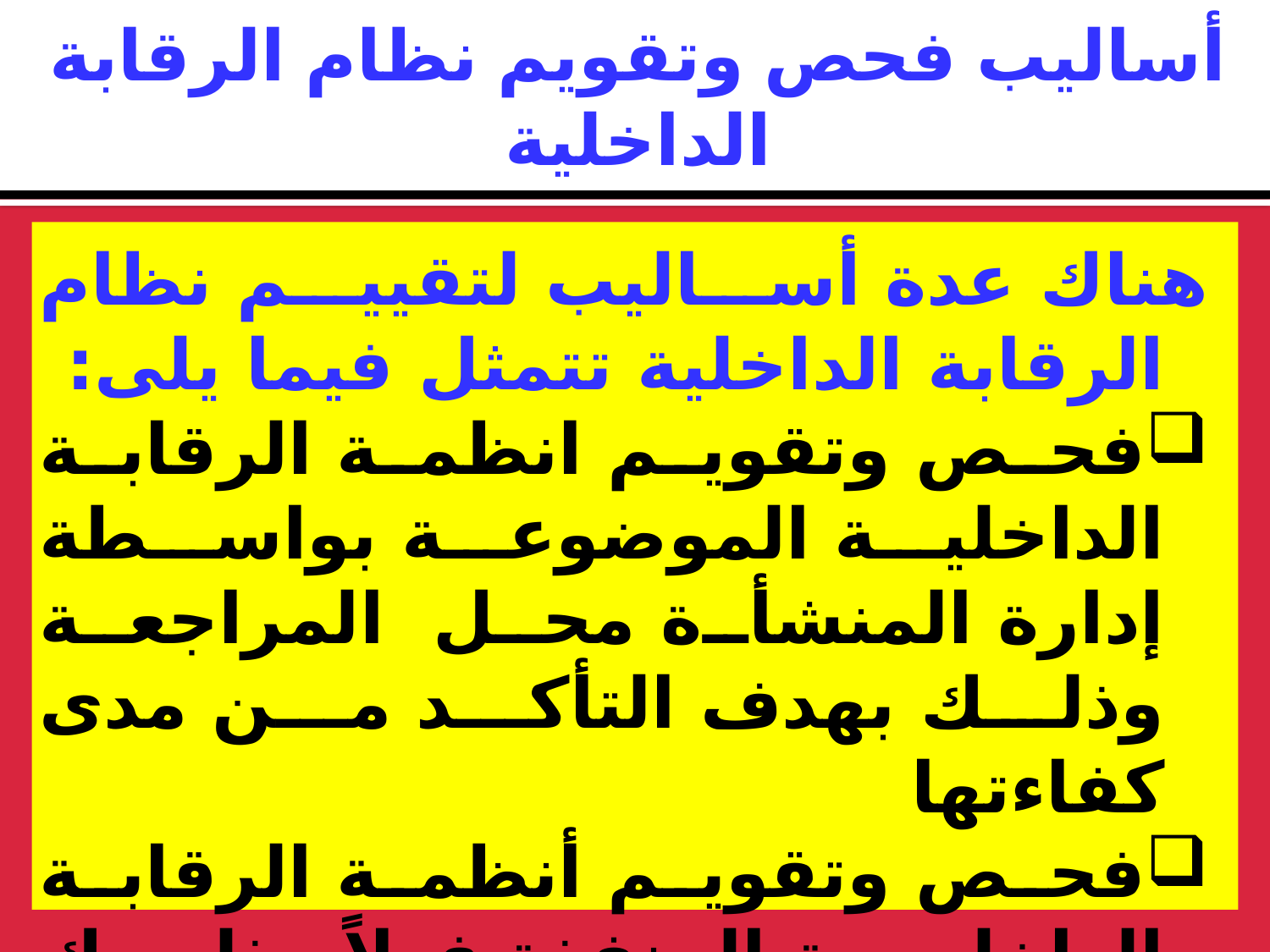

# أساليب فحص وتقويم نظام الرقابة الداخلية
هناك عدة أساليب لتقييم نظام الرقابة الداخلية تتمثل فيما يلى:
فحص وتقويم انظمة الرقابة الداخلية الموضوعة بواسطة إدارة المنشأة محل  المراجعة وذلك بهدف التأكد من مدى كفاءتها
فحص وتقويم أنظمة الرقابة الداخلية المنفذة فعلاً وذلك بهدف التأكد من أن وسائل وخطوات الرقابة الداخلية الموضوعة مطبقة فعلاً